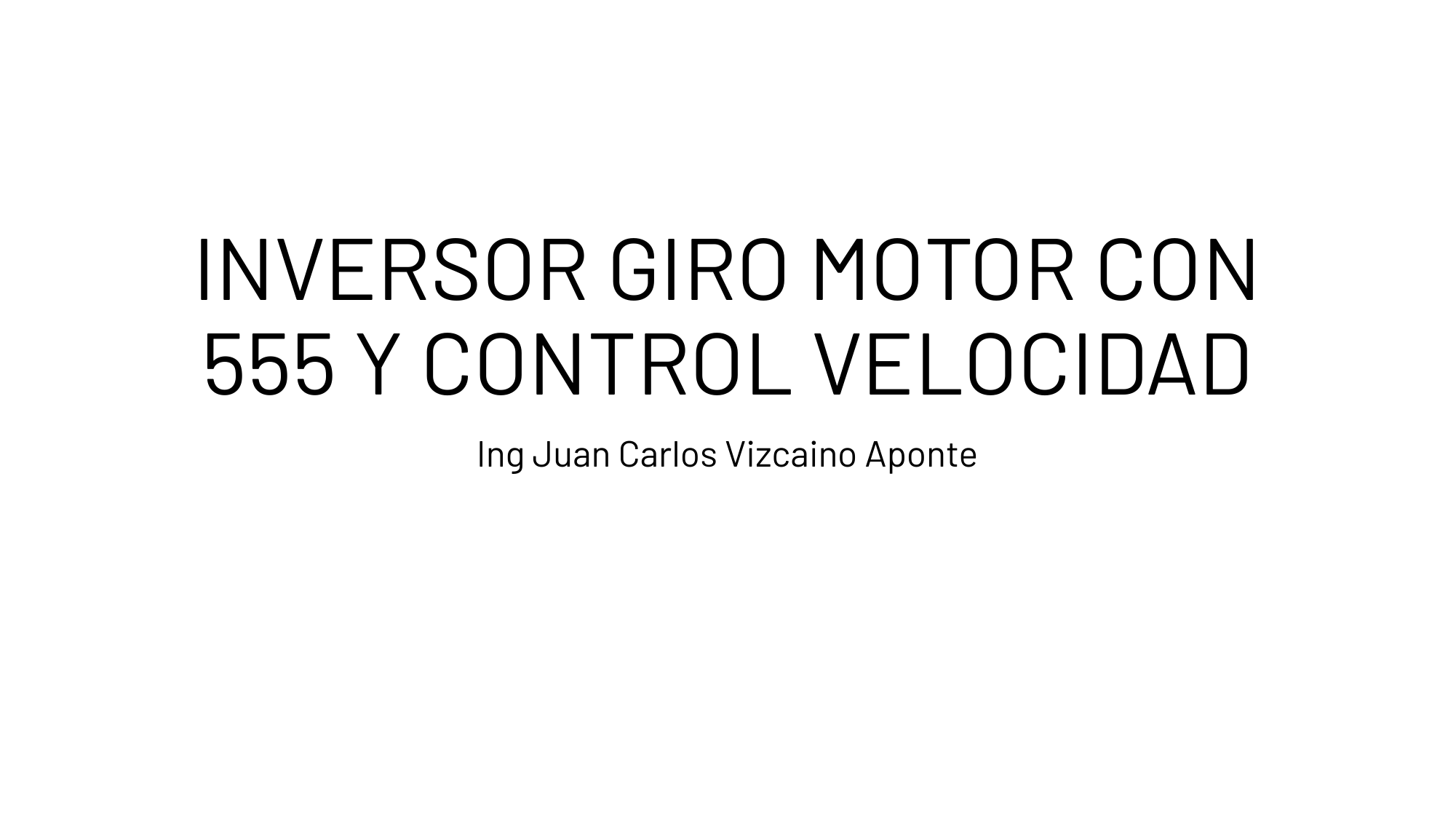

# INVERSOR GIRO MOTOR CON 555 Y CONTROL VELOCIDAD
Ing Juan Carlos Vizcaino Aponte